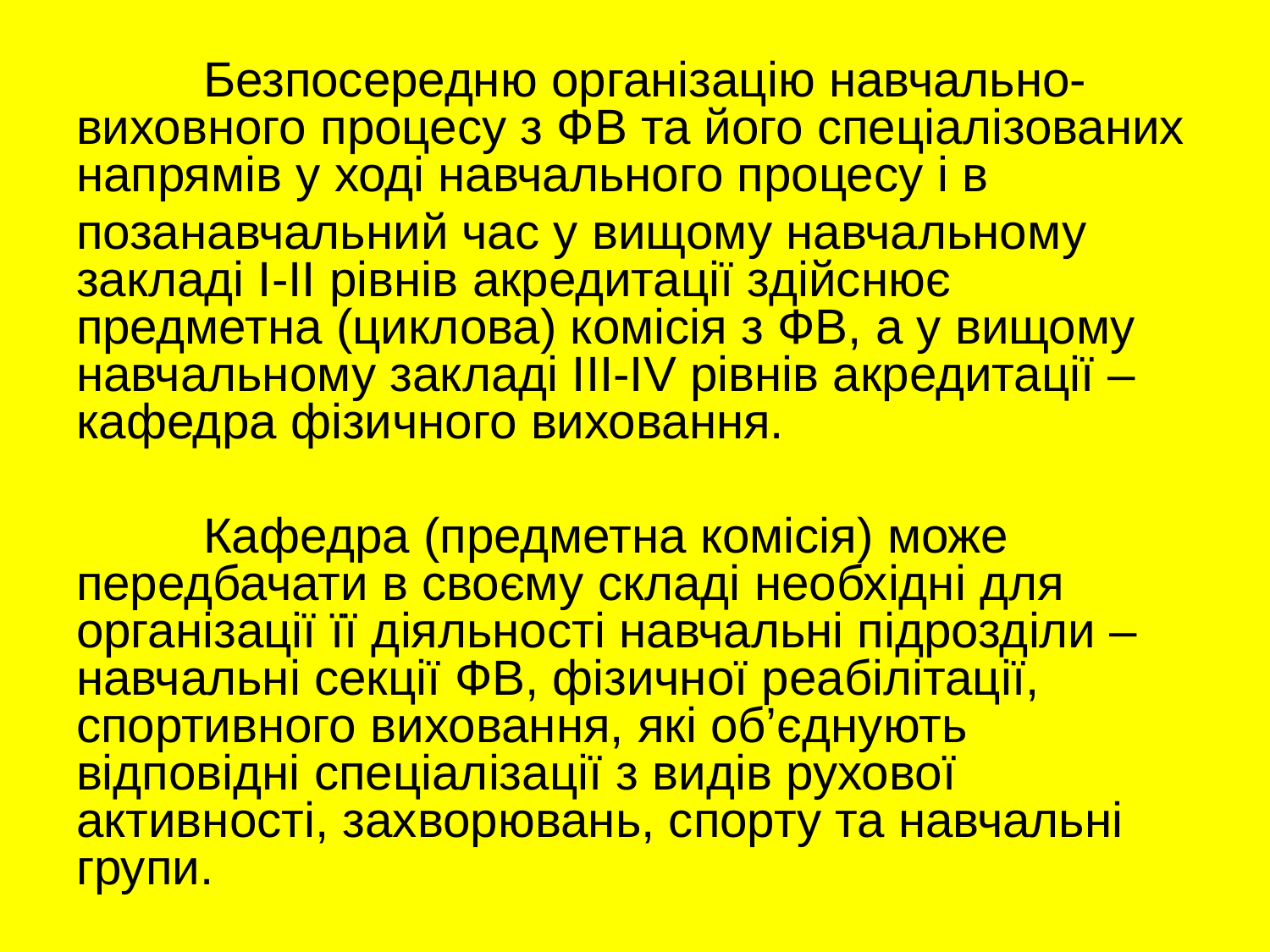

Безпосередню організацію навчально-виховного процесу з ФВ та його спеціалізованих напрямів у ході навчального процесу і в
позанавчальний час у вищому навчальному закладі I-II рівнів акредитації здійснює предметна (циклова) комісія з ФВ, а у вищому навчальному закладі III-IV рівнів акредитації – кафедра фізичного виховання.

	Кафедра (предметна комісія) може передбачати в своєму складі необхідні для організації її діяльності навчальні підрозділи – навчальні секції ФВ, фізичної реабілітації, спортивного виховання, які об’єднують відповідні спеціалізації з видів рухової активності, захворювань, спорту та навчальні групи.